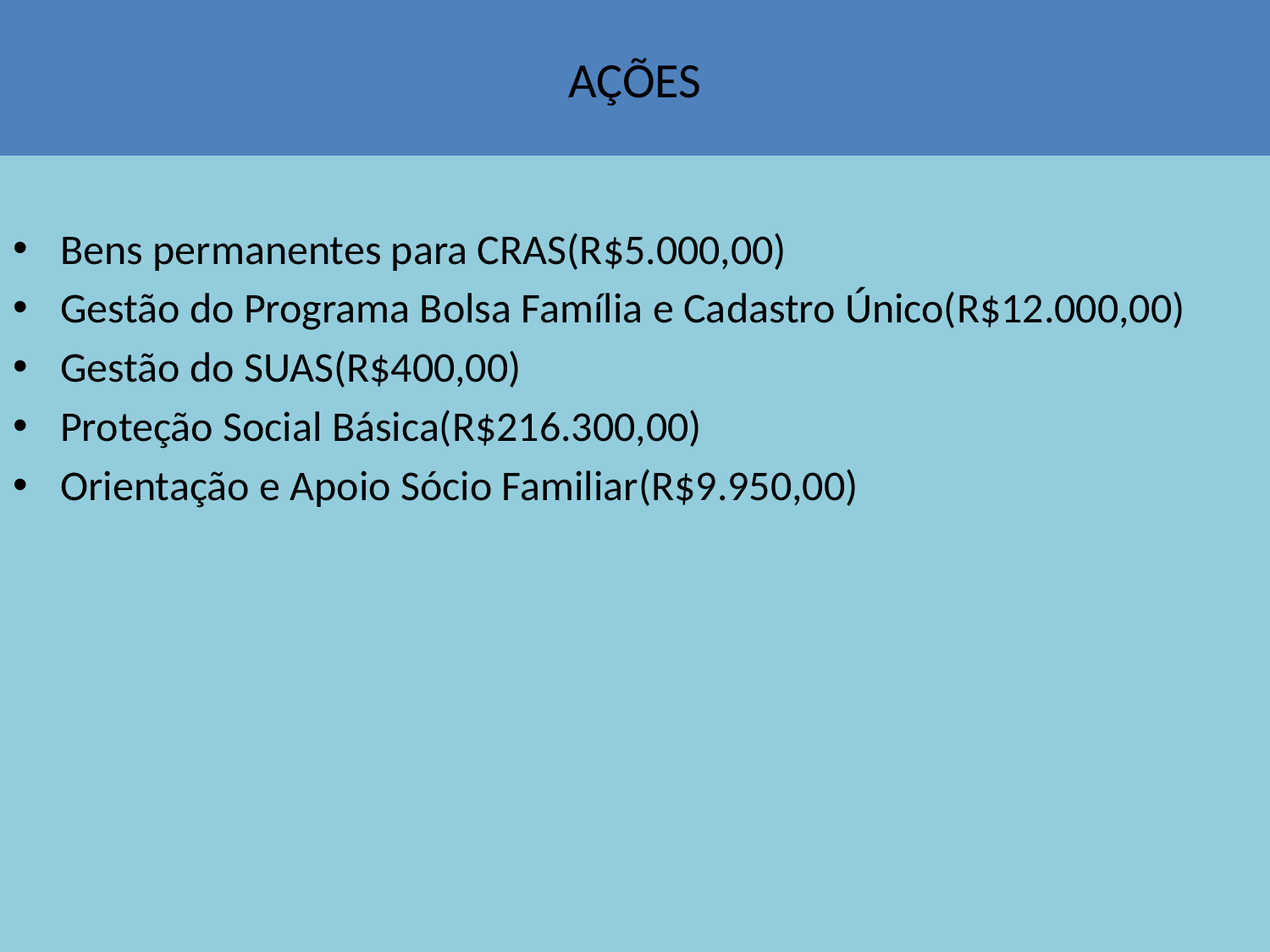

# AÇÕES

Bens permanentes para CRAS(R$5.000,00)
Gestão do Programa Bolsa Família e Cadastro Único(R$12.000,00)
Gestão do SUAS(R$400,00)
Proteção Social Básica(R$216.300,00)
Orientação e Apoio Sócio Familiar(R$9.950,00)